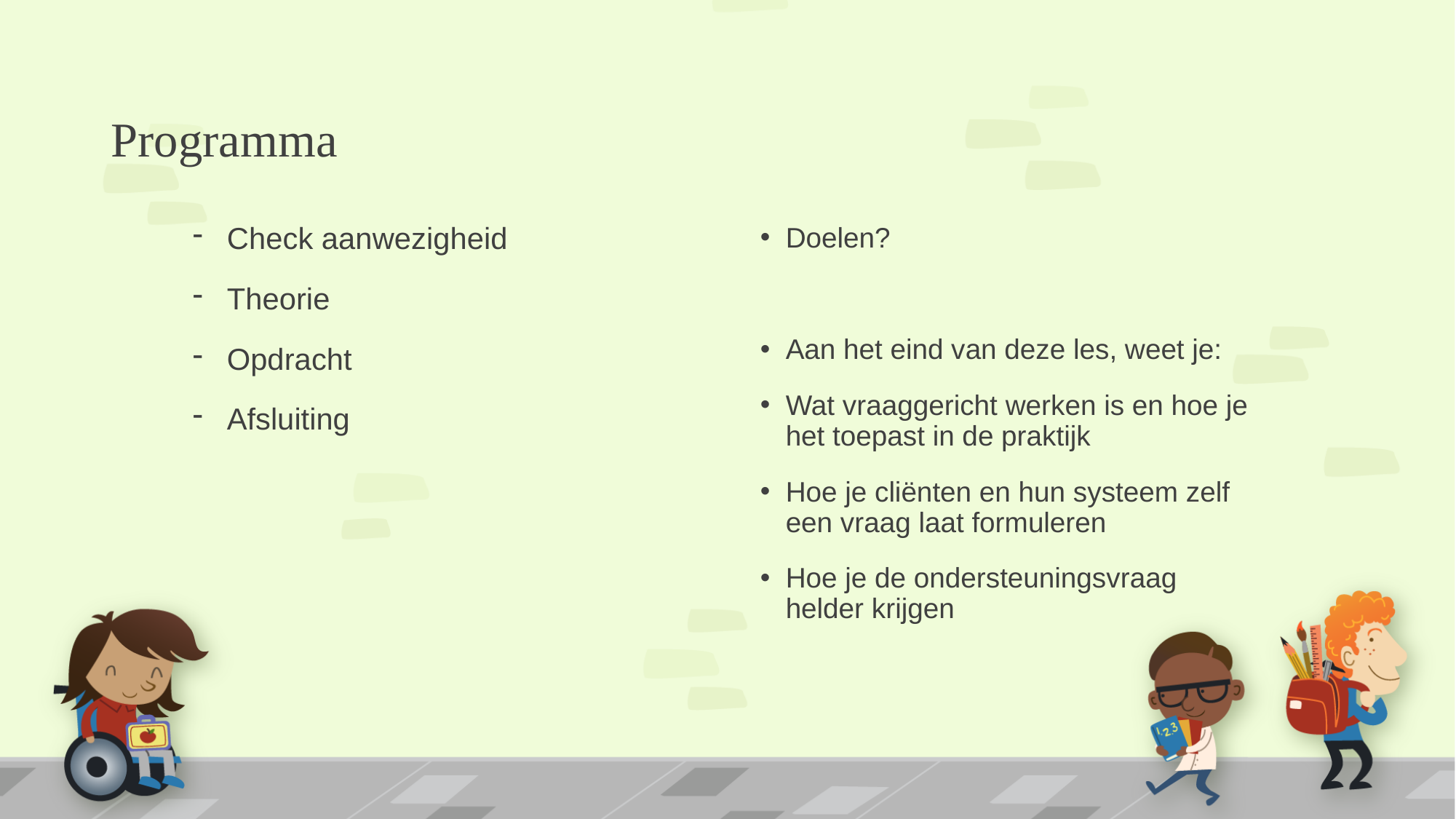

# Programma
Check aanwezigheid
Theorie
Opdracht
Afsluiting
Doelen?

Aan het eind van deze les, weet je:
Wat vraaggericht werken is en hoe je het toepast in de praktijk
Hoe je cliënten en hun systeem zelf een vraag laat formuleren
Hoe je de ondersteuningsvraag helder krijgen